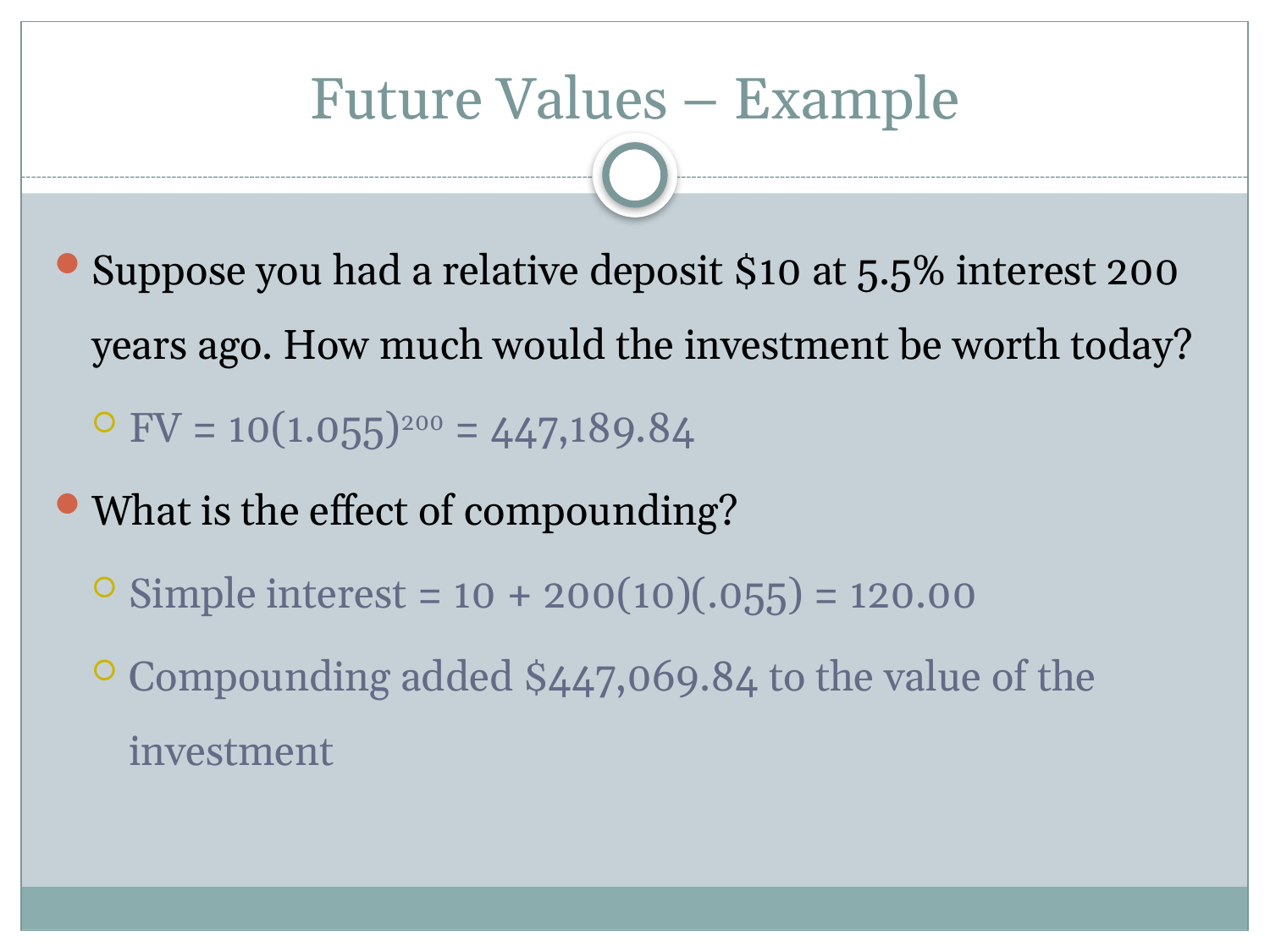

# Future Values – Example
Suppose you had a relative deposit $10 at 5.5% interest 200 years ago. How much would the investment be worth today?
FV = 10(1.055)200 = 447,189.84
What is the effect of compounding?
Simple interest = 10 + 200(10)(.055) = 120.00
Compounding added $447,069.84 to the value of the investment